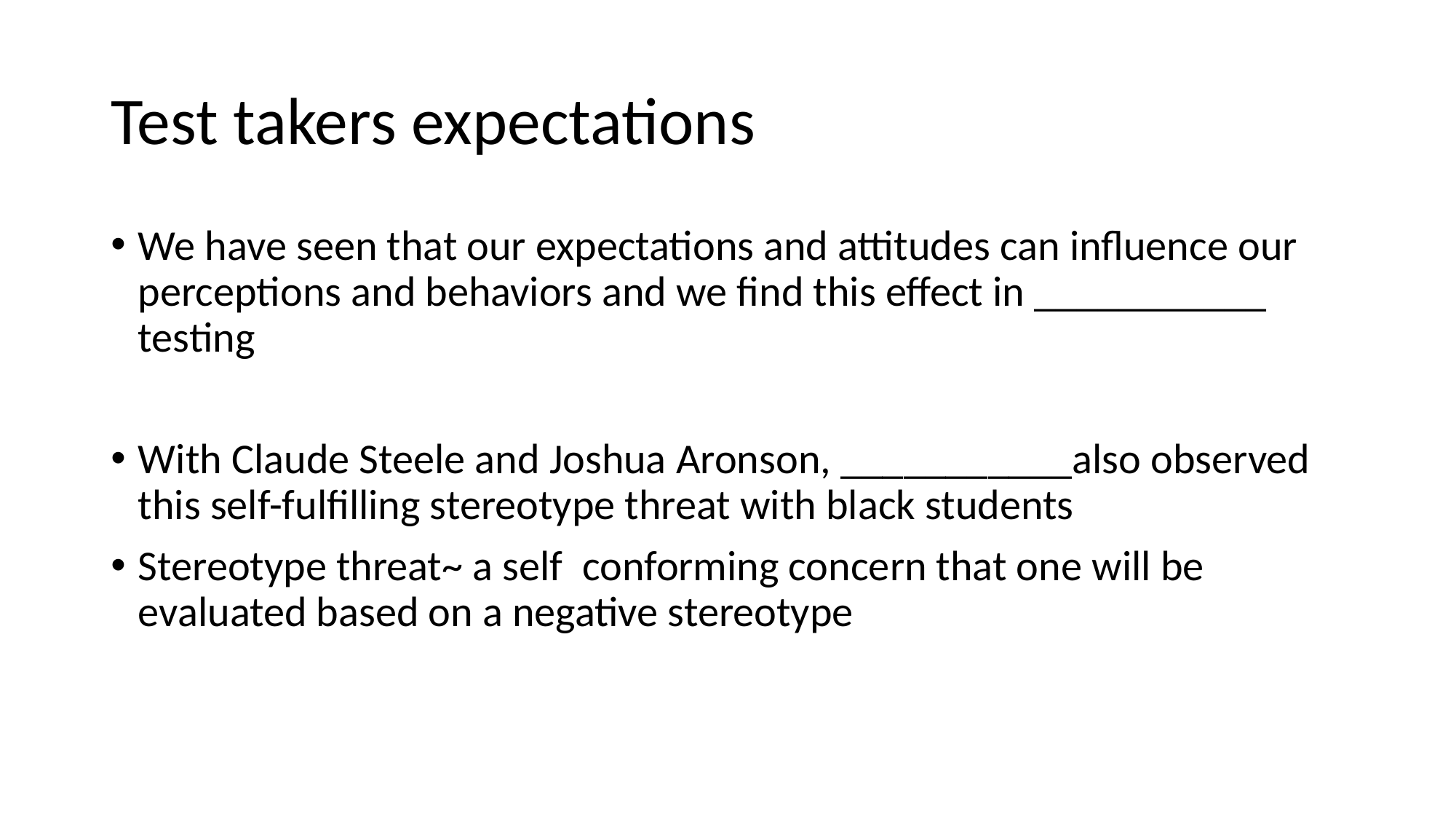

# Test takers expectations
We have seen that our expectations and attitudes can influence our perceptions and behaviors and we find this effect in ___________ testing

With Claude Steele and Joshua Aronson, ___________also observed  this self-fulfilling stereotype threat with black students
Stereotype threat~ a self  conforming concern that one will be evaluated based on a negative stereotype